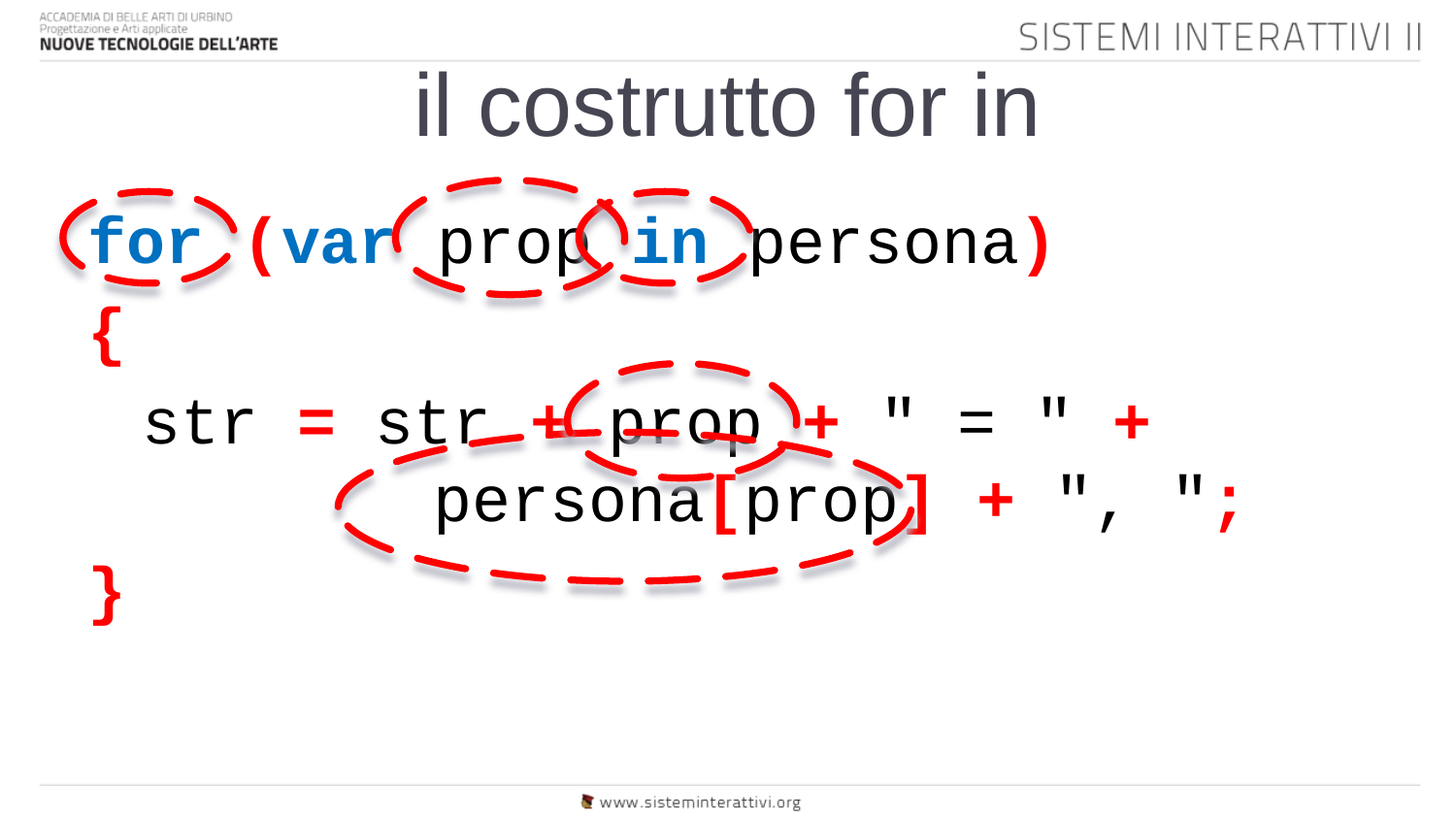

# il costrutto for in

for (var prop in persona)
{
	str = str + prop + " = " + 			persona[prop] + ", ";
}